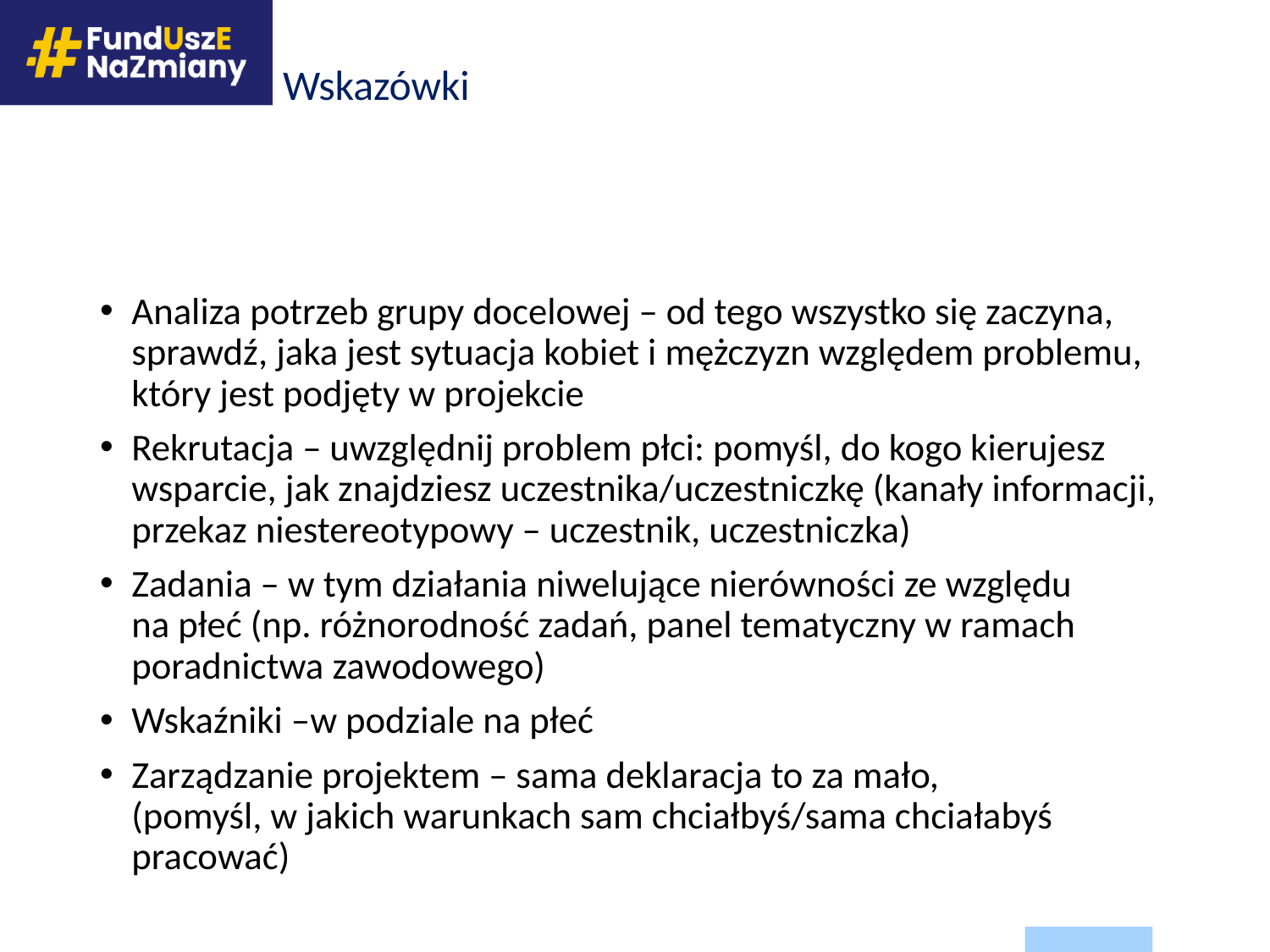

# Wskazówki
Analiza potrzeb grupy docelowej – od tego wszystko się zaczyna, sprawdź, jaka jest sytuacja kobiet i mężczyzn względem problemu, który jest podjęty w projekcie
Rekrutacja – uwzględnij problem płci: pomyśl, do kogo kierujesz wsparcie, jak znajdziesz uczestnika/uczestniczkę (kanały informacji, przekaz niestereotypowy – uczestnik, uczestniczka)
Zadania – w tym działania niwelujące nierówności ze względu
na płeć (np. różnorodność zadań, panel tematyczny w ramach poradnictwa zawodowego)
Wskaźniki –w podziale na płeć
Zarządzanie projektem – sama deklaracja to za mało,
(pomyśl, w jakich warunkach sam chciałbyś/sama chciałabyś pracować)